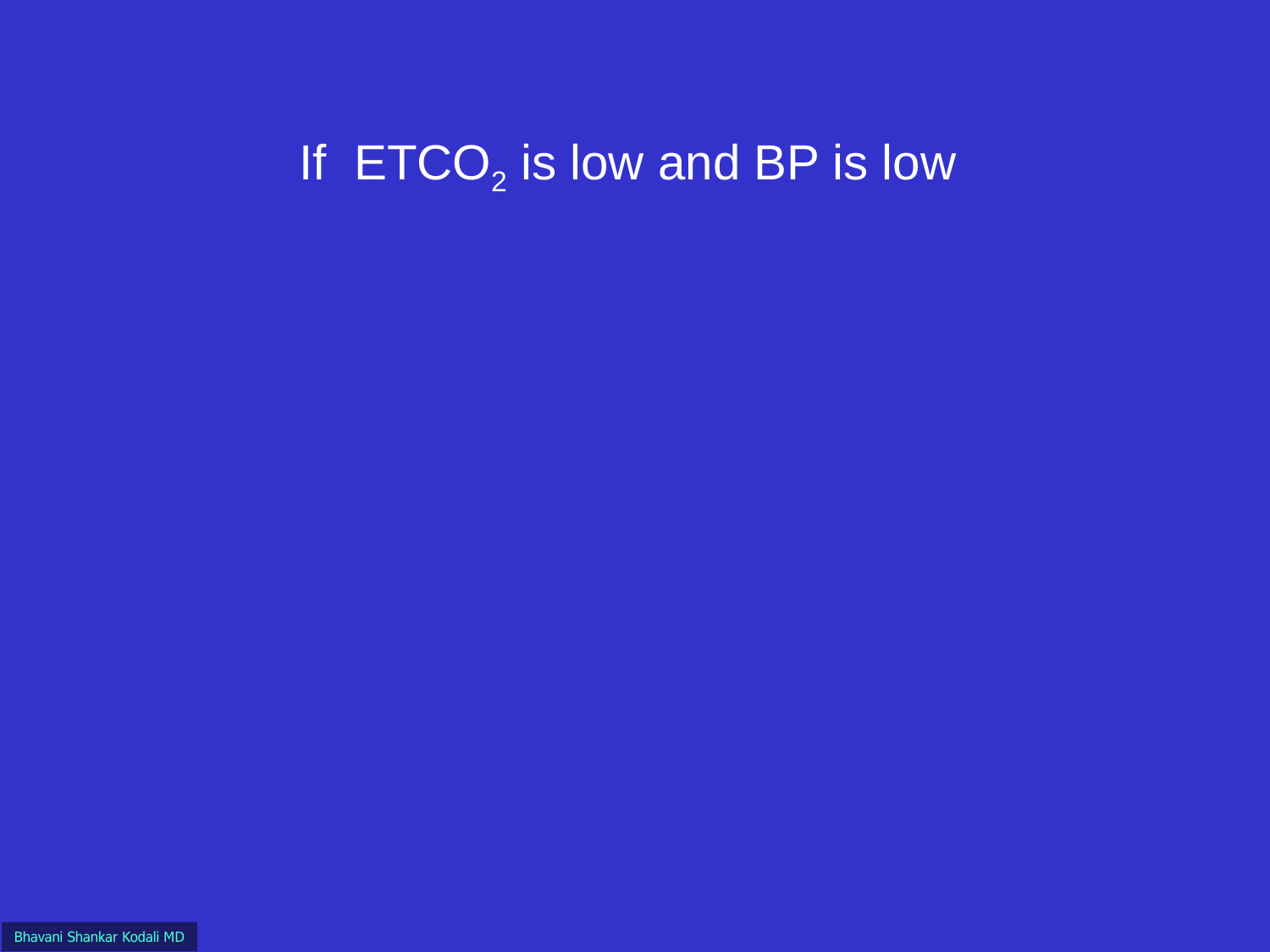

# If  ETCO2 is low and BP is low
Bhavani Shankar Kodali MD